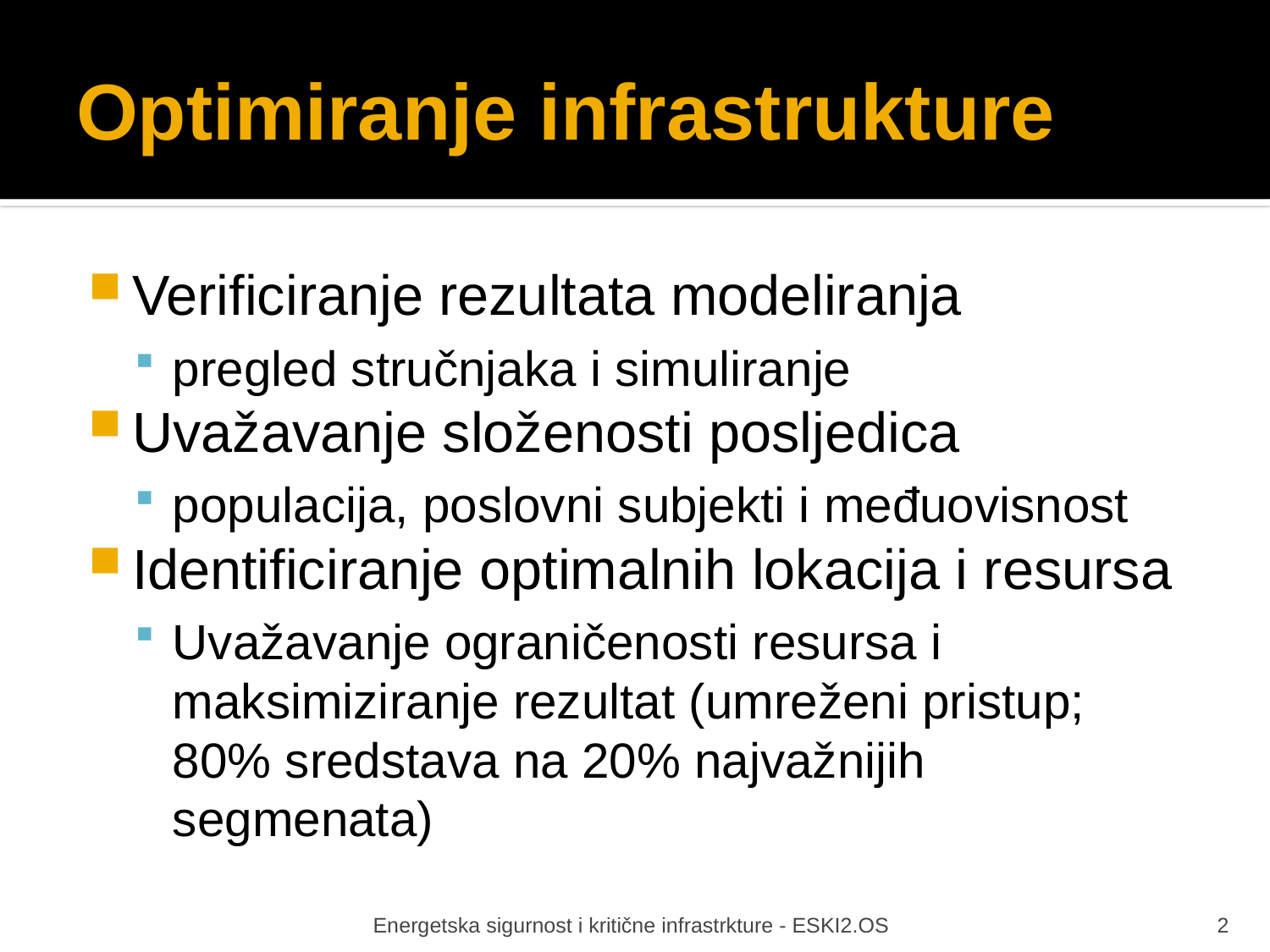

# Optimiranje infrastrukture
Verificiranje rezultata modeliranja
pregled stručnjaka i simuliranje
Uvažavanje složenosti posljedica
populacija, poslovni subjekti i međuovisnost
Identificiranje optimalnih lokacija i resursa
Uvažavanje ograničenosti resursa i maksimiziranje rezultat (umreženi pristup; 80% sredstava na 20% najvažnijih segmenata)

Energetska sigurnost i kritične infrastrkture - ESKI2.OS
2